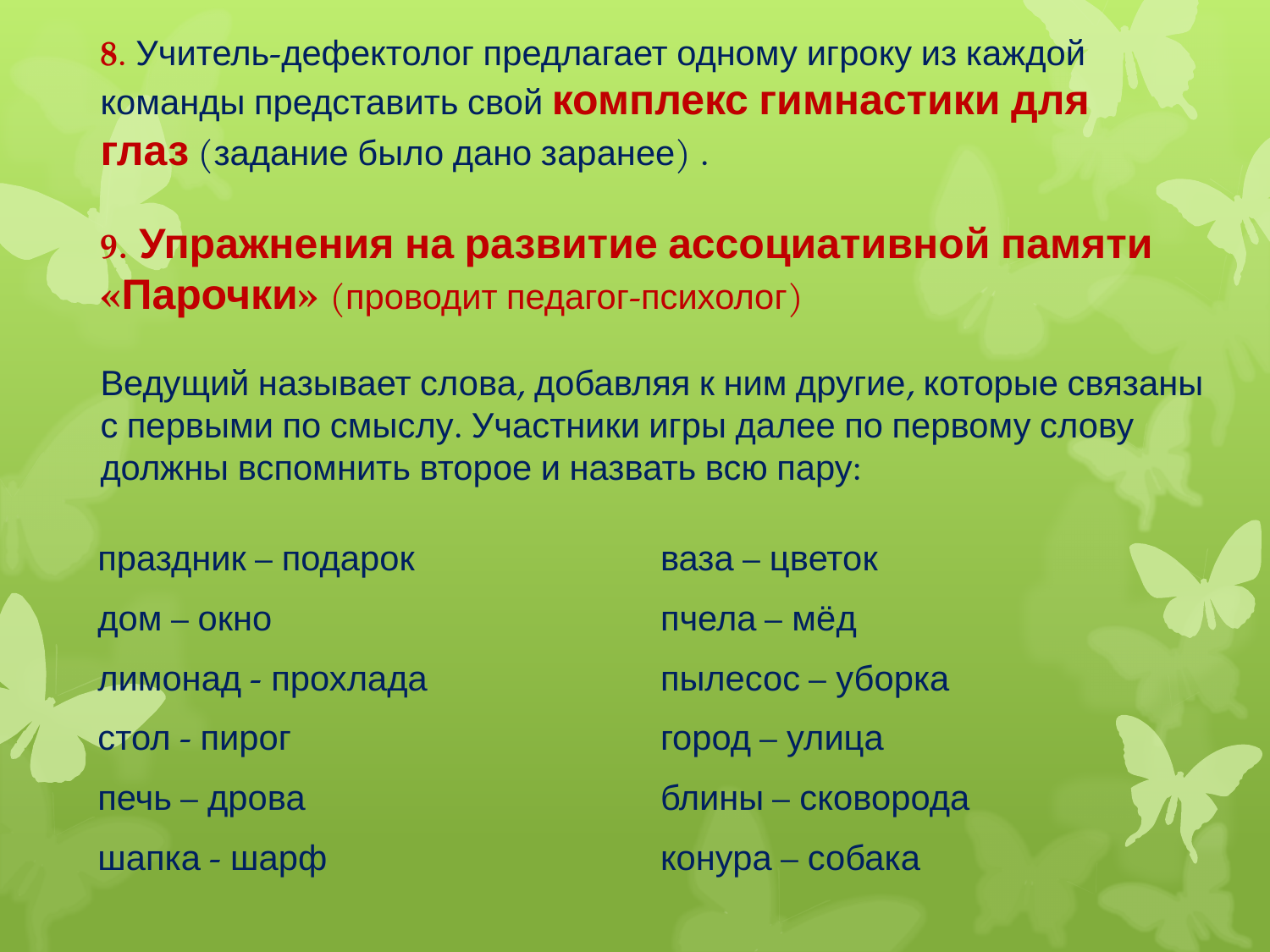

8. Учитель-дефектолог предлагает одному игроку из каждой команды представить свой комплекс гимнастики для глаз (задание было дано заранее) .

9. Упражнения на развитие ассоциативной памяти «Парочки» (проводит педагог-психолог)

Ведущий называет слова, добавляя к ним другие, которые связаны с первыми по смыслу. Участники игры далее по первому слову должны вспомнить второе и назвать всю пару:
#
праздник – подарок
дом – окно
лимонад - прохлада
стол - пирог
печь – дрова
шапка - шарф

ваза – цветок
пчела – мёд
пылесос – уборка
город – улица
блины – сковорода
конура – собака